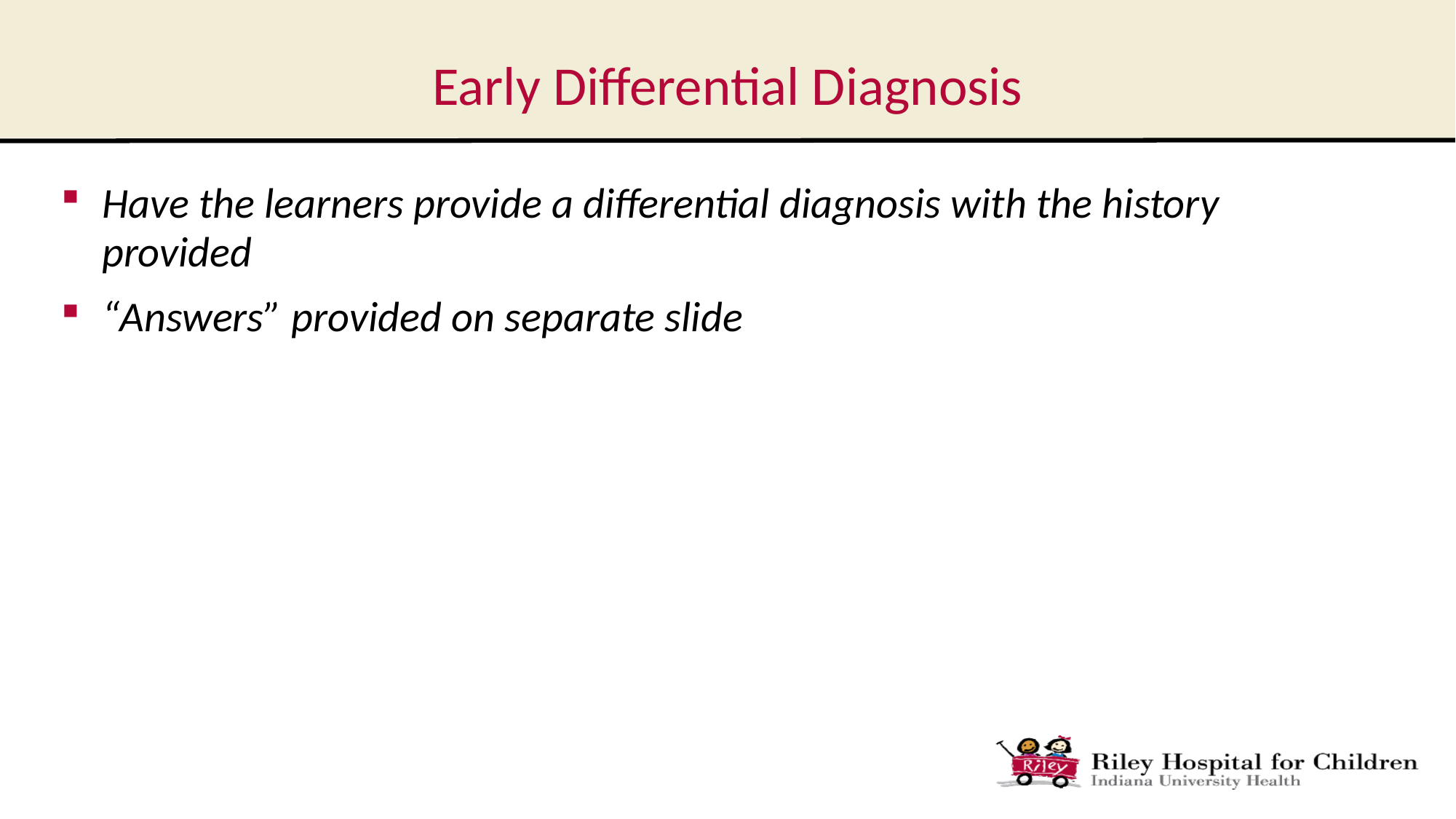

# Early Differential Diagnosis
Have the learners provide a differential diagnosis with the history provided
“Answers” provided on separate slide